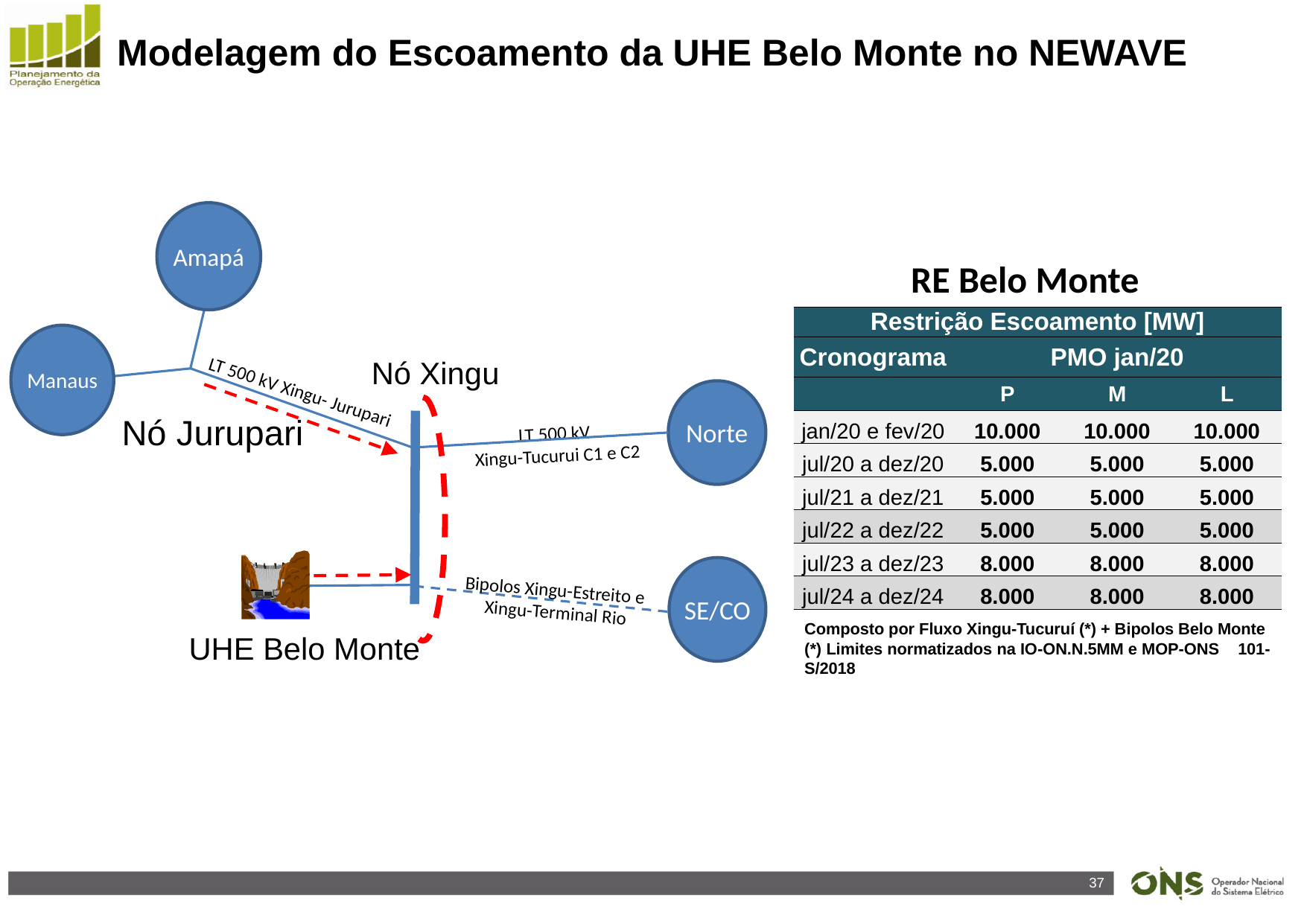

Modelagem do Escoamento da UHE Belo Monte no NEWAVE
Amapá
Manaus
Nó Xingu
LT 500 kV Xingu- Jurupari
Norte

Nó Jurupari
LT 500 kV
Xingu-Tucurui C1 e C2

SE/CO
Bipolos Xingu-Estreito e
 Xingu-Terminal Rio
UHE Belo Monte
RE Belo Monte
| Restrição Escoamento [MW] |  |  |  |
| --- | --- | --- | --- |
| Cronograma | PMO jan/20 |  |  |
|  | P | M | L |
| jan/20 e fev/20 | 10.000 | 10.000 | 10.000 |
| jul/20 a dez/20 | 5.000 | 5.000 | 5.000 |
| jul/21 a dez/21 | 5.000 | 5.000 | 5.000 |
| jul/22 a dez/22 | 5.000 | 5.000 | 5.000 |
| jul/23 a dez/23 | 8.000 | 8.000 | 8.000 |
| jul/24 a dez/24 | 8.000 | 8.000 | 8.000 |
Composto por Fluxo Xingu-Tucuruí (*) + Bipolos Belo Monte
(*) Limites normatizados na IO-ON.N.5MM e MOP-ONS    101-S/2018